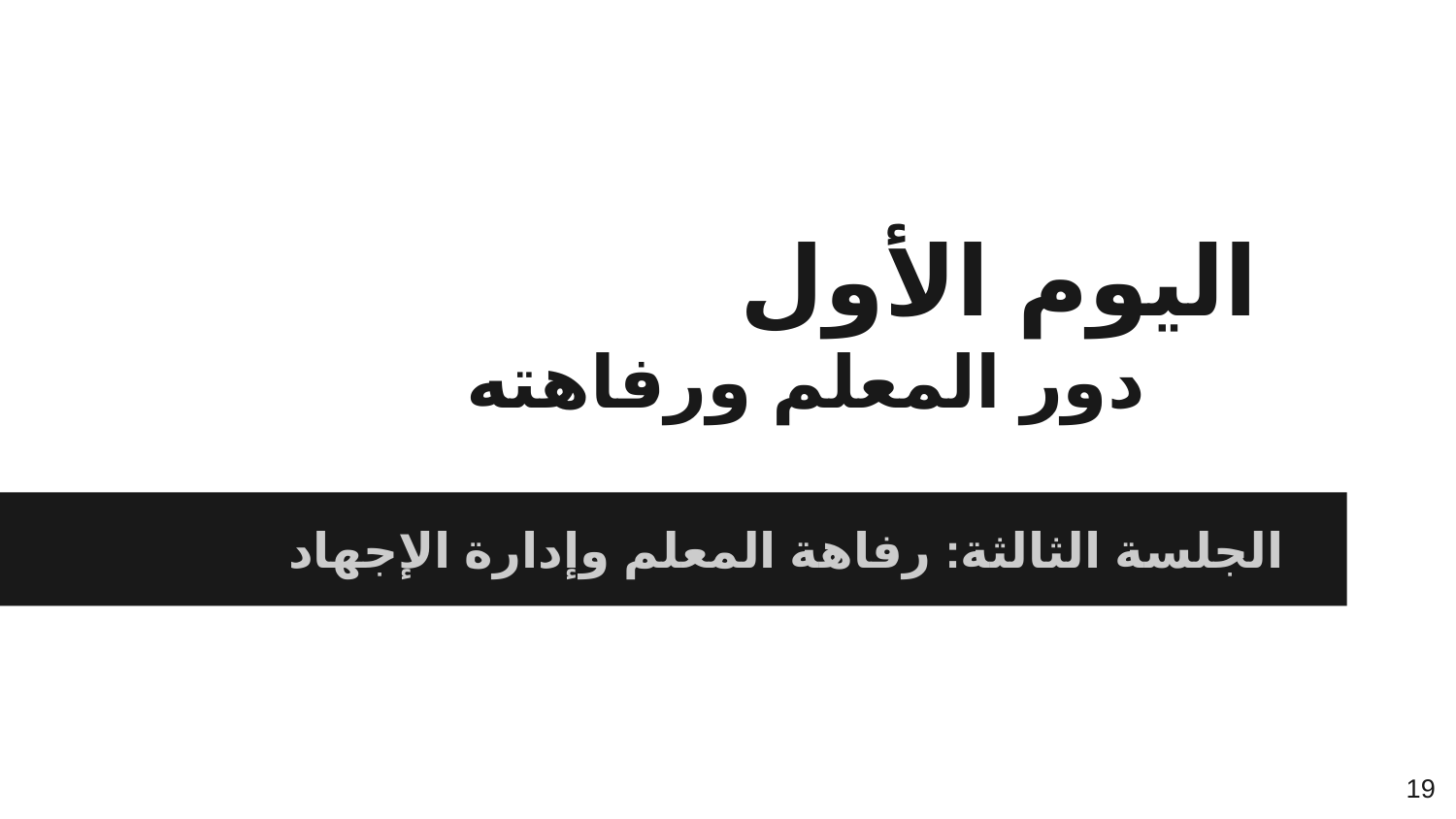

# اليوم الأول
 دور المعلم ورفاهته
الجلسة الثالثة: رفاهة المعلم وإدارة الإجهاد
19